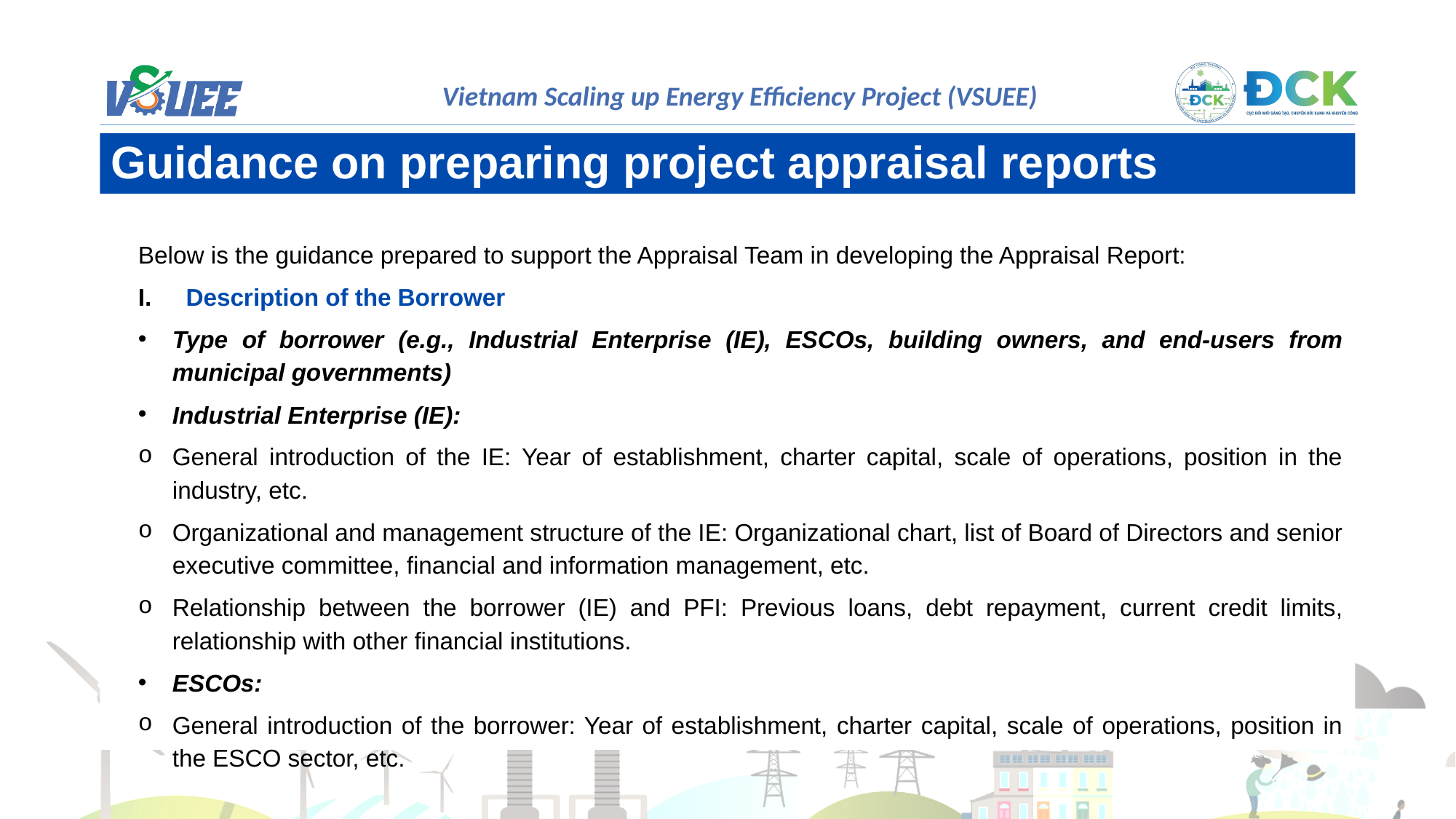

Guidance on preparing project appraisal reports
Below is the guidance prepared to support the Appraisal Team in developing the Appraisal Report:
Description of the Borrower
Type of borrower (e.g., Industrial Enterprise (IE), ESCOs, building owners, and end-users from municipal governments)
Industrial Enterprise (IE):
General introduction of the IE: Year of establishment, charter capital, scale of operations, position in the industry, etc.
Organizational and management structure of the IE: Organizational chart, list of Board of Directors and senior executive committee, financial and information management, etc.
Relationship between the borrower (IE) and PFI: Previous loans, debt repayment, current credit limits, relationship with other financial institutions.
ESCOs:
General introduction of the borrower: Year of establishment, charter capital, scale of operations, position in the ESCO sector, etc.